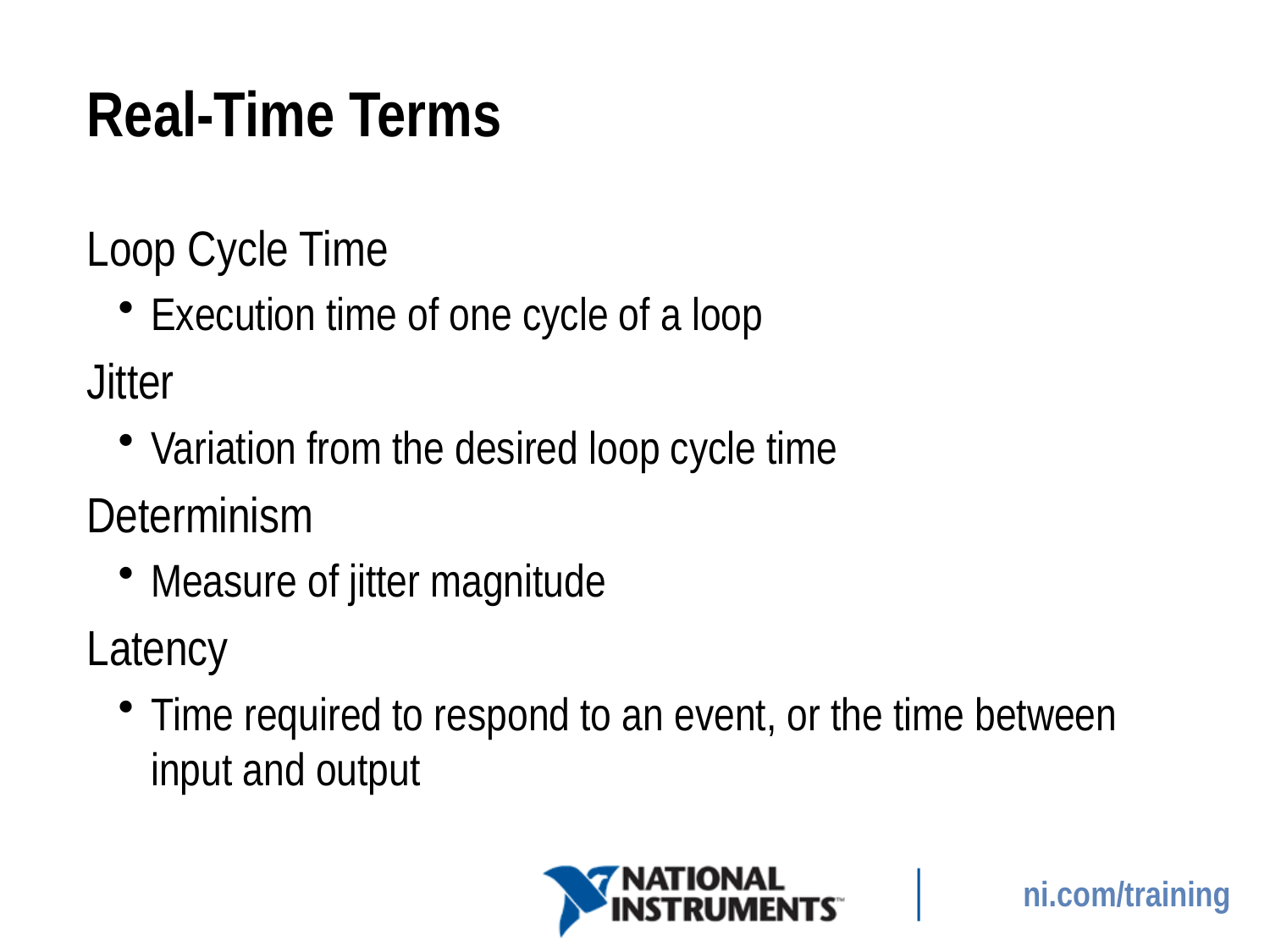

# Real-Time Terms
Loop Cycle Time
Execution time of one cycle of a loop
Jitter
Variation from the desired loop cycle time
Determinism
Measure of jitter magnitude
Latency
Time required to respond to an event, or the time between input and output